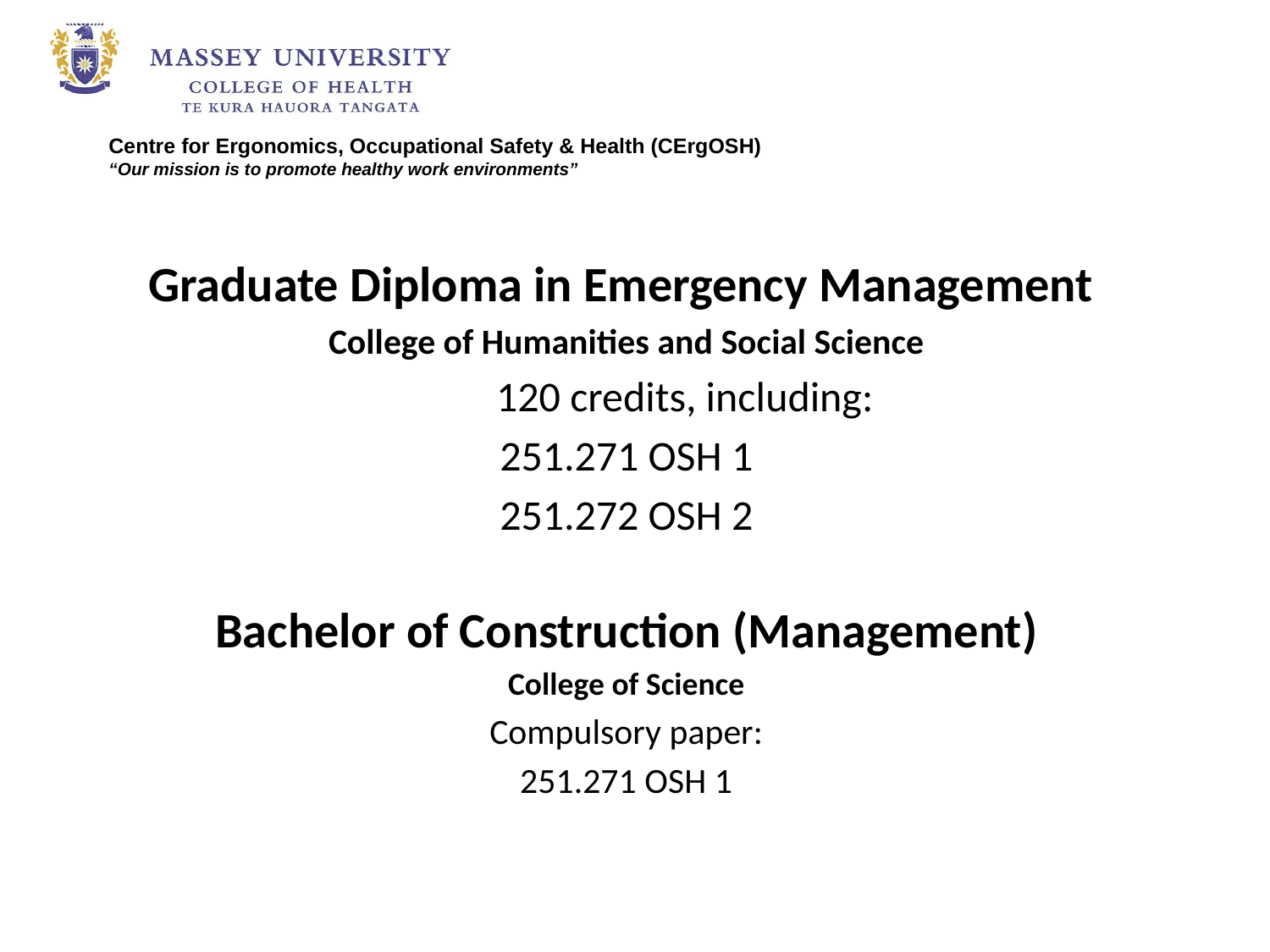

Graduate Diploma in Emergency Management
College of Humanities and Social Science
				120 credits, including:
251.271 OSH 1
251.272 OSH 2

Bachelor of Construction (Management)
College of Science
Compulsory paper:
251.271 OSH 1